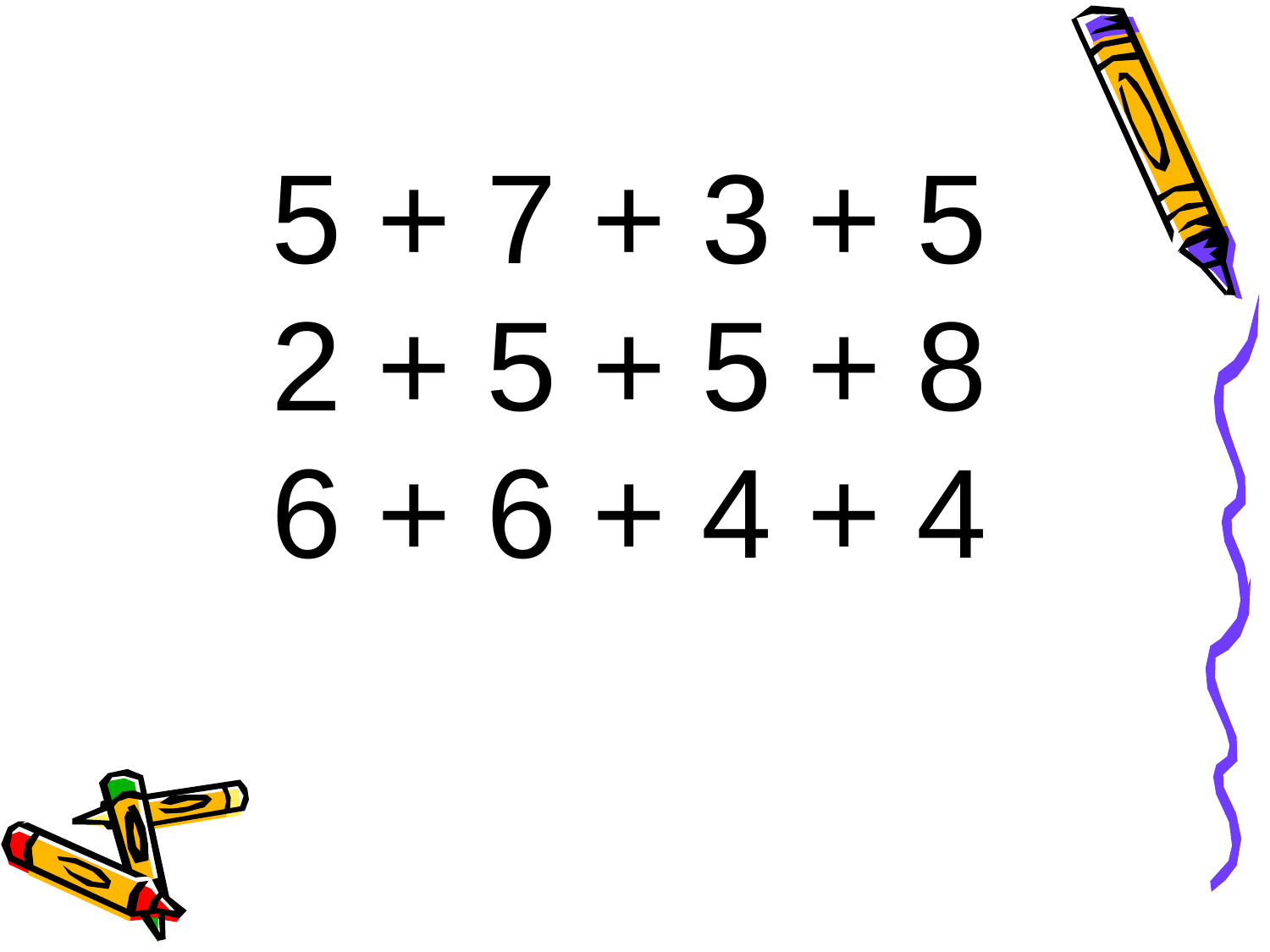

5 + 7 + 3 + 5
2 + 5 + 5 + 8
6 + 6 + 4 + 4